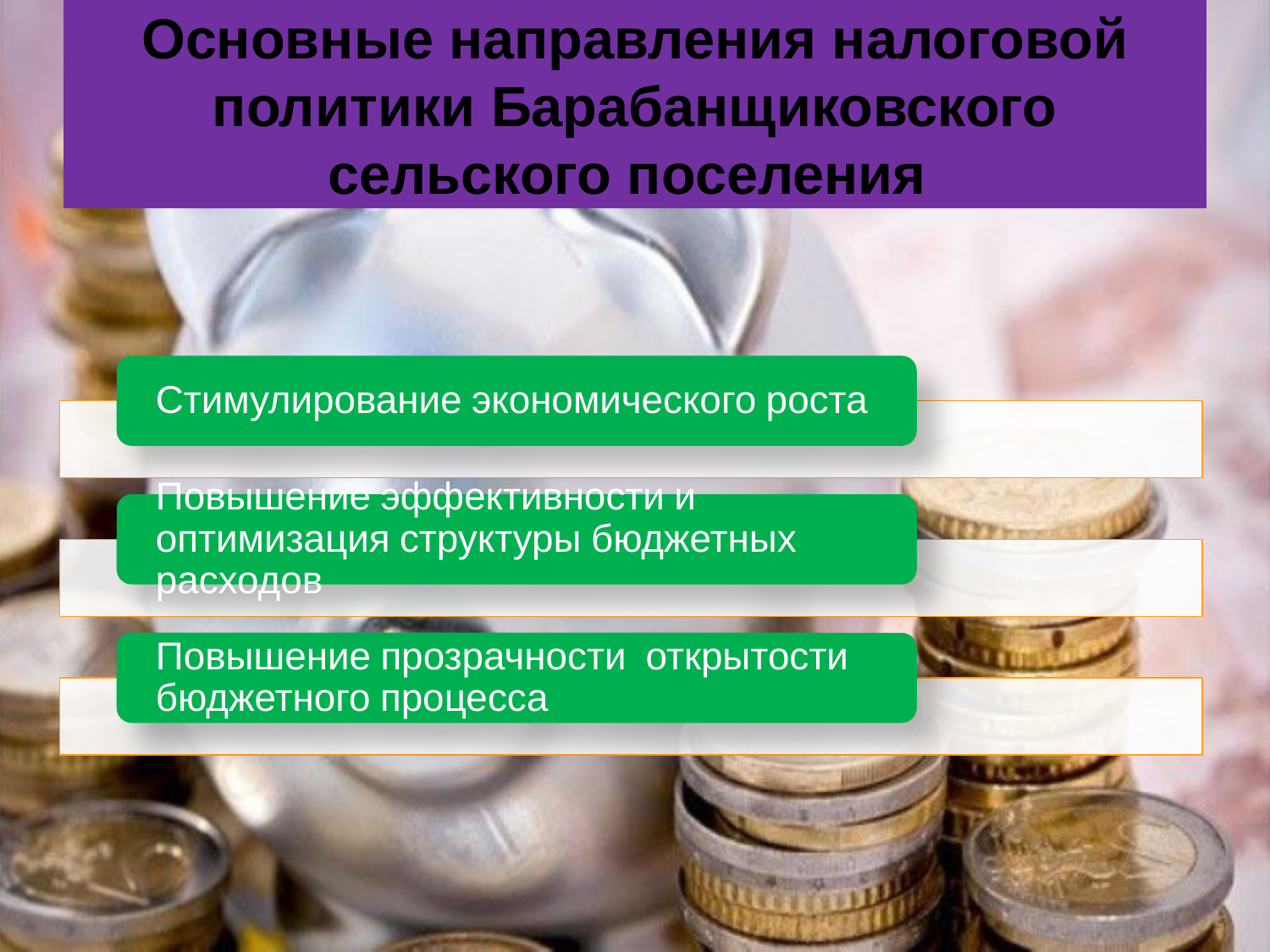

# Основные направления налоговой политики Барабанщиковского сельского поселения
Стимулирование экономического роста
Повышение эффективности и оптимизация структуры бюджетных расходов
Повышение прозрачности  открытости бюджетного процесса